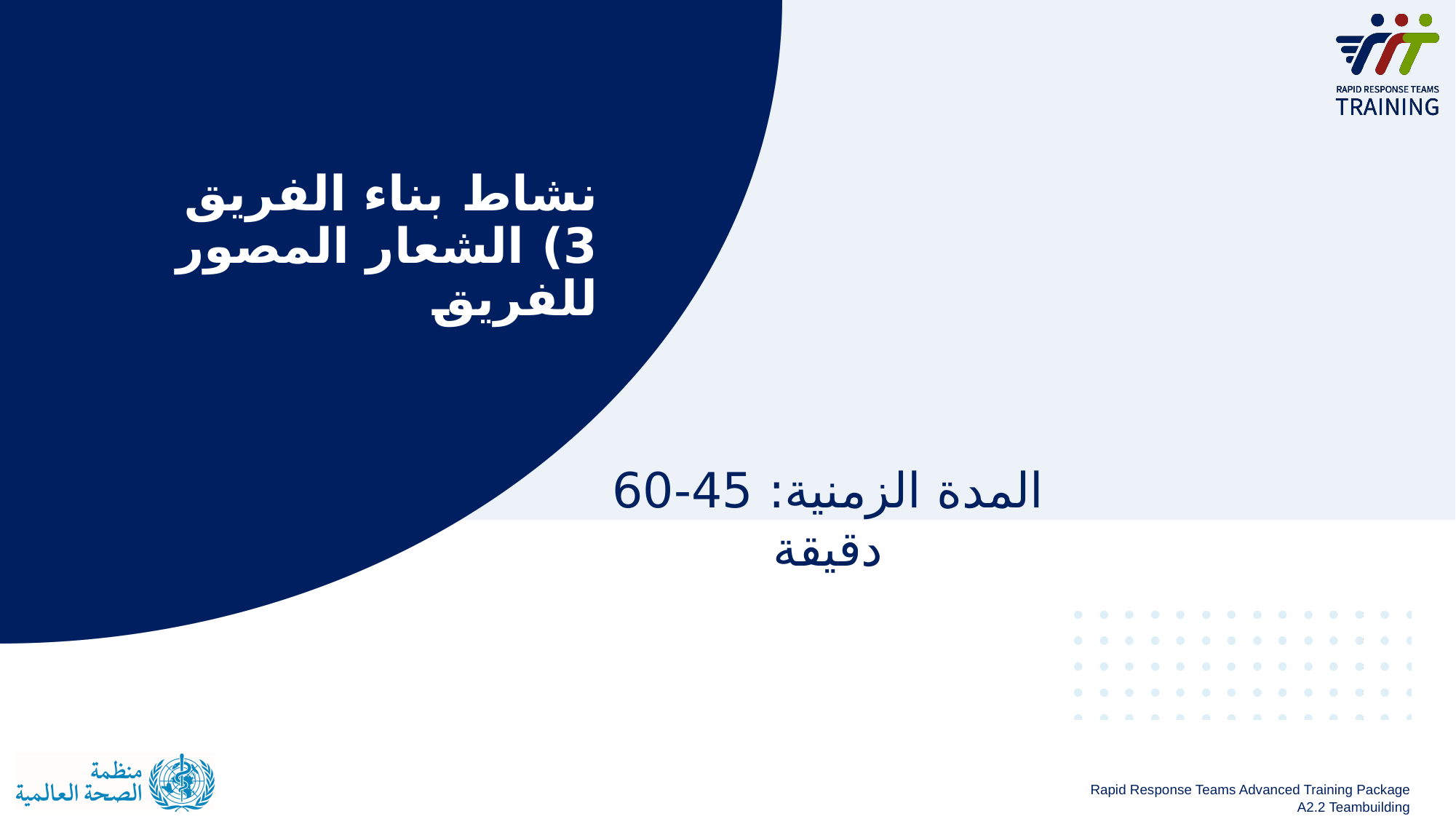

# نشاط بناء الفريق  3) الشعار المصور للفريق
المدة الزمنية: 45-60 دقيقة